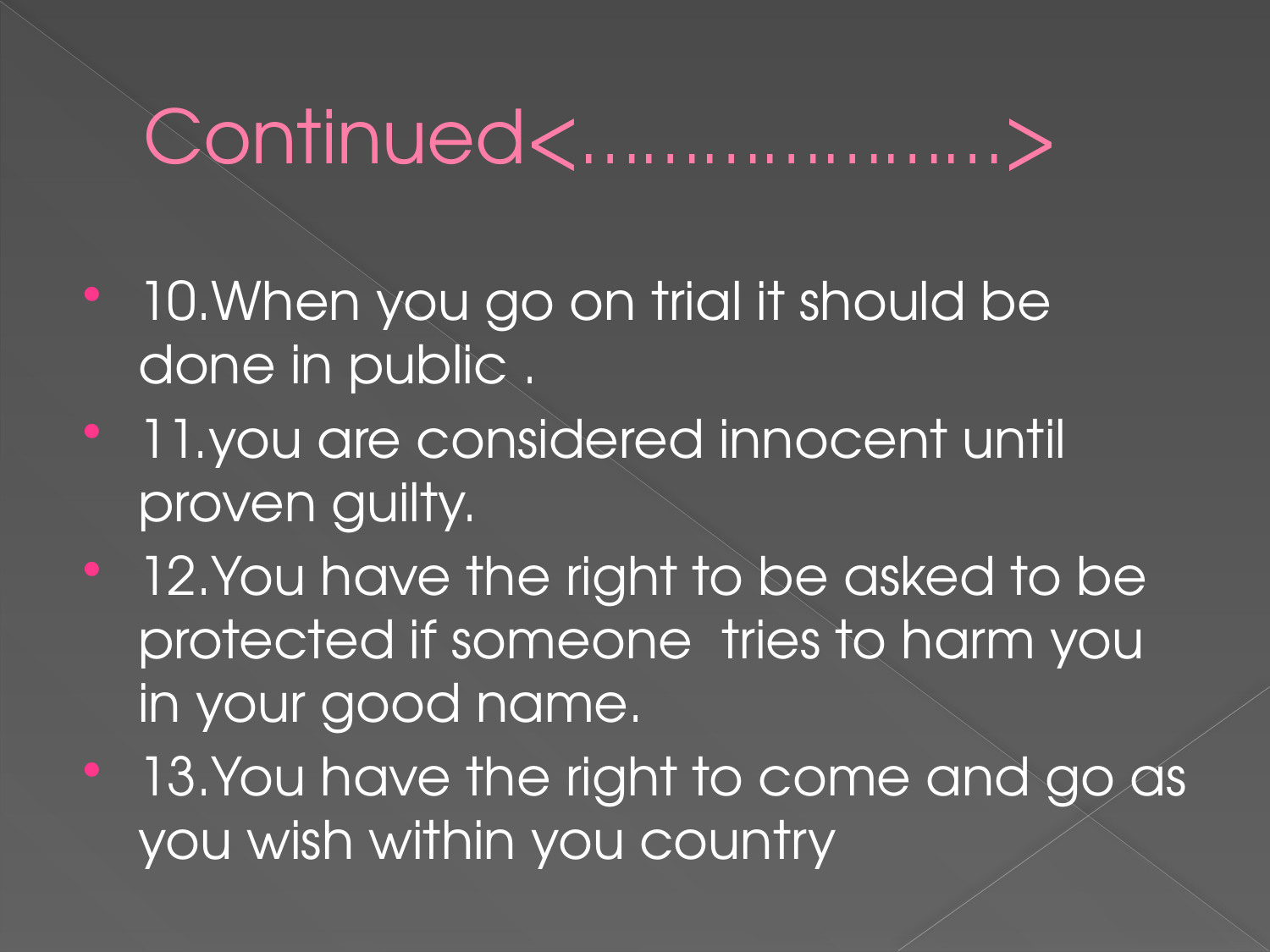

# Continued<…………………>
10.When you go on trial it should be done in public .
11.you are considered innocent until proven guilty.
12.You have the right to be asked to be protected if someone  tries to harm you in your good name.
13.You have the right to come and go as you wish within you country